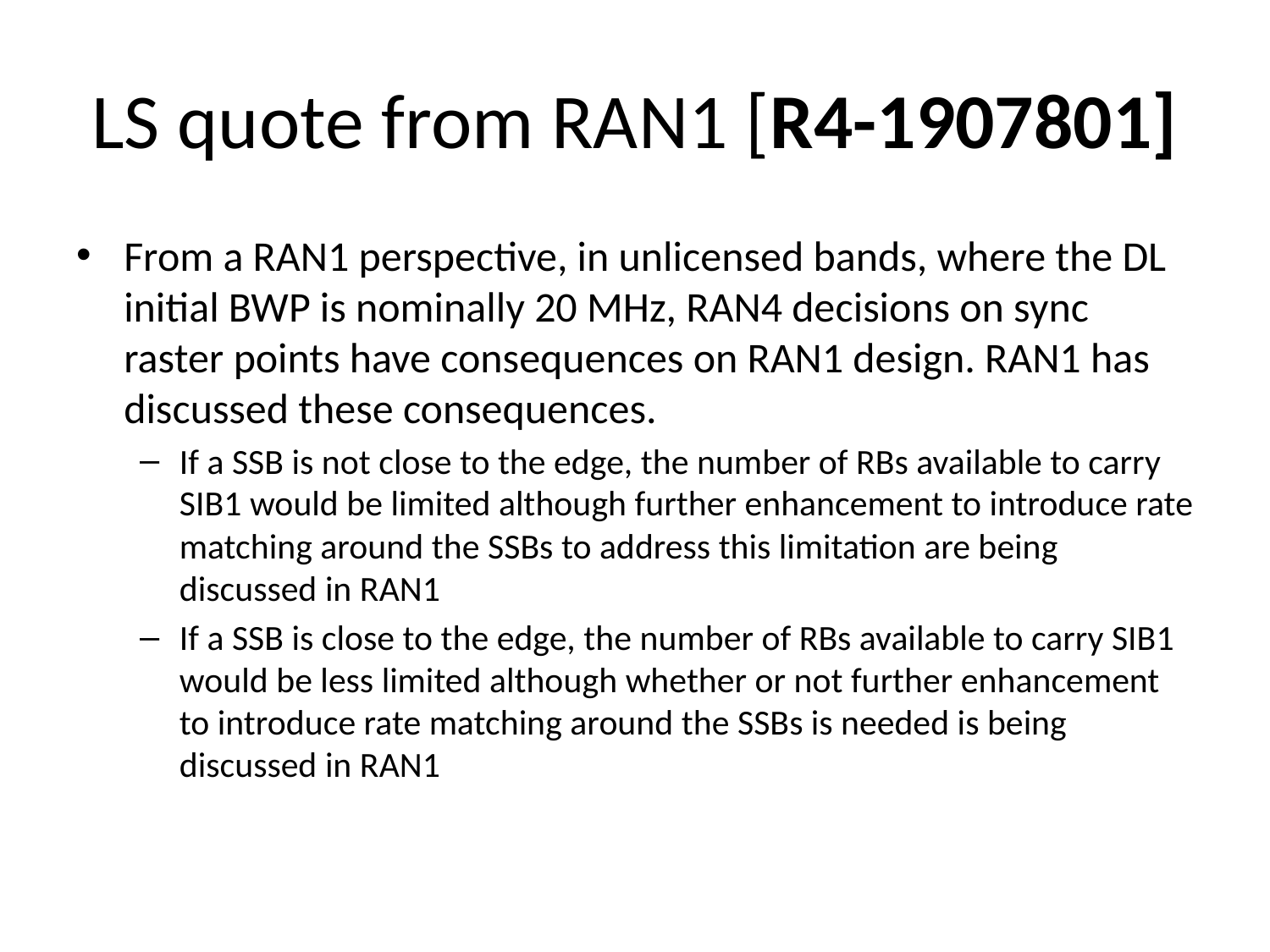

# LS quote from RAN1 [R4-1907801]
From a RAN1 perspective, in unlicensed bands, where the DL initial BWP is nominally 20 MHz, RAN4 decisions on sync raster points have consequences on RAN1 design. RAN1 has discussed these consequences.
If a SSB is not close to the edge, the number of RBs available to carry SIB1 would be limited although further enhancement to introduce rate matching around the SSBs to address this limitation are being discussed in RAN1
If a SSB is close to the edge, the number of RBs available to carry SIB1 would be less limited although whether or not further enhancement to introduce rate matching around the SSBs is needed is being discussed in RAN1